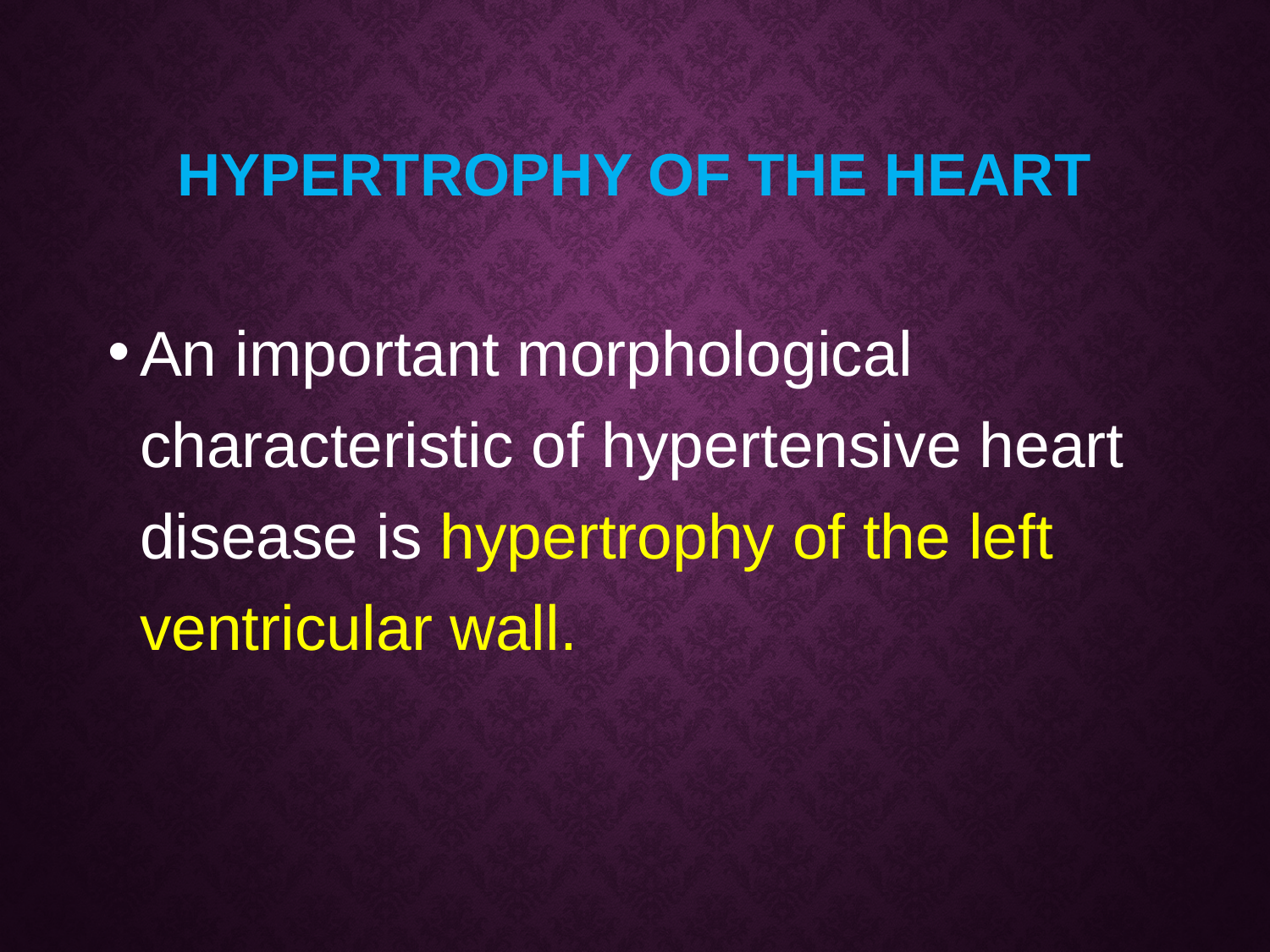

# Hypertrophy of the heart
An important morphological characteristic of hypertensive heart disease is hypertrophy of the left ventricular wall.